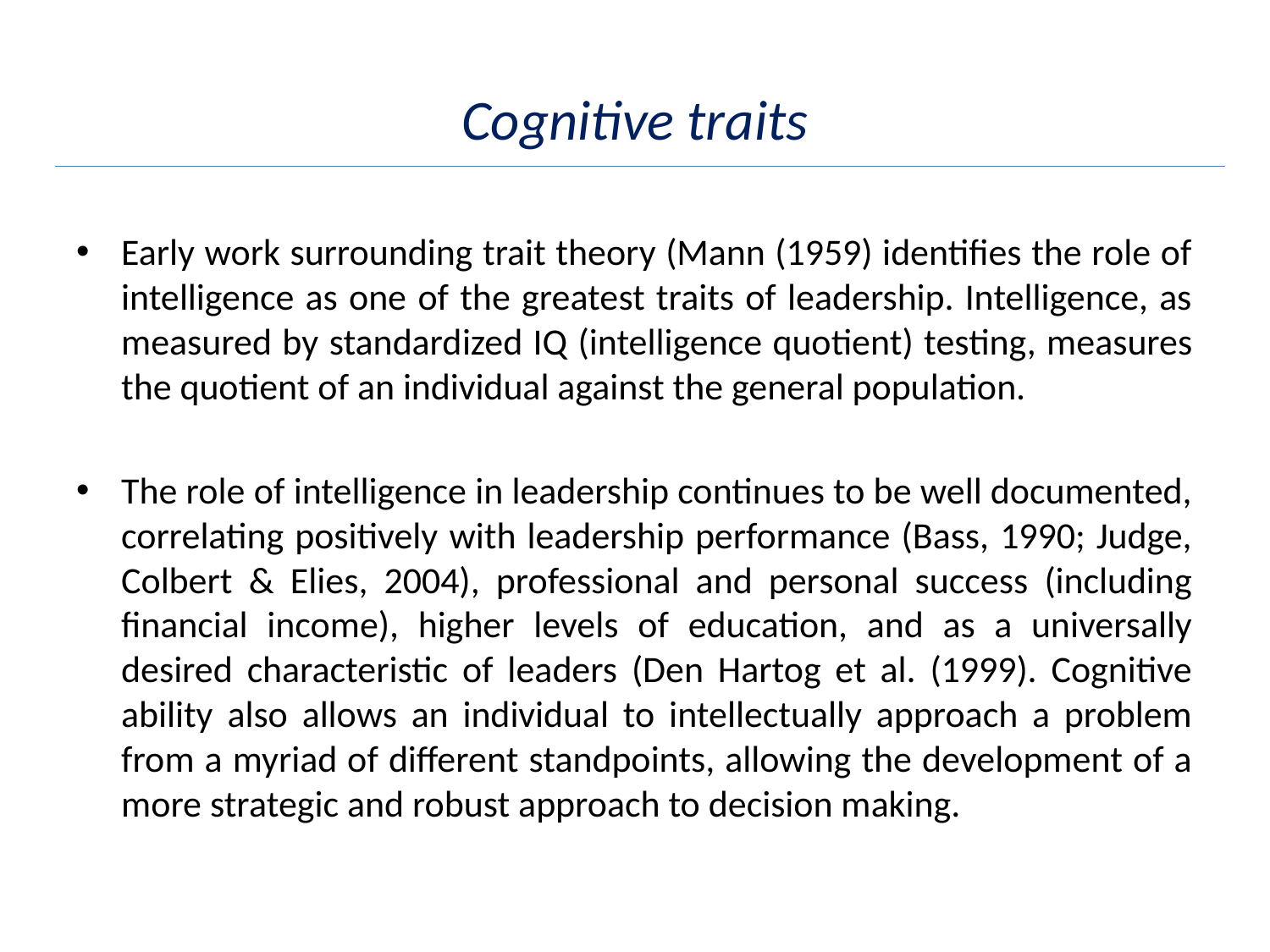

# Cognitive traits
Early work surrounding trait theory (Mann (1959) identifies the role of intelligence as one of the greatest traits of leadership. Intelligence, as measured by standardized IQ (intelligence quotient) testing, measures the quotient of an individual against the general population.

The role of intelligence in leadership continues to be well documented, correlating positively with leadership performance (Bass, 1990; Judge, Colbert & Elies, 2004), professional and personal success (including financial income), higher levels of education, and as a universally desired characteristic of leaders (Den Hartog et al. (1999). Cognitive ability also allows an individual to intellectually approach a problem from a myriad of different standpoints, allowing the development of a more strategic and robust approach to decision making.